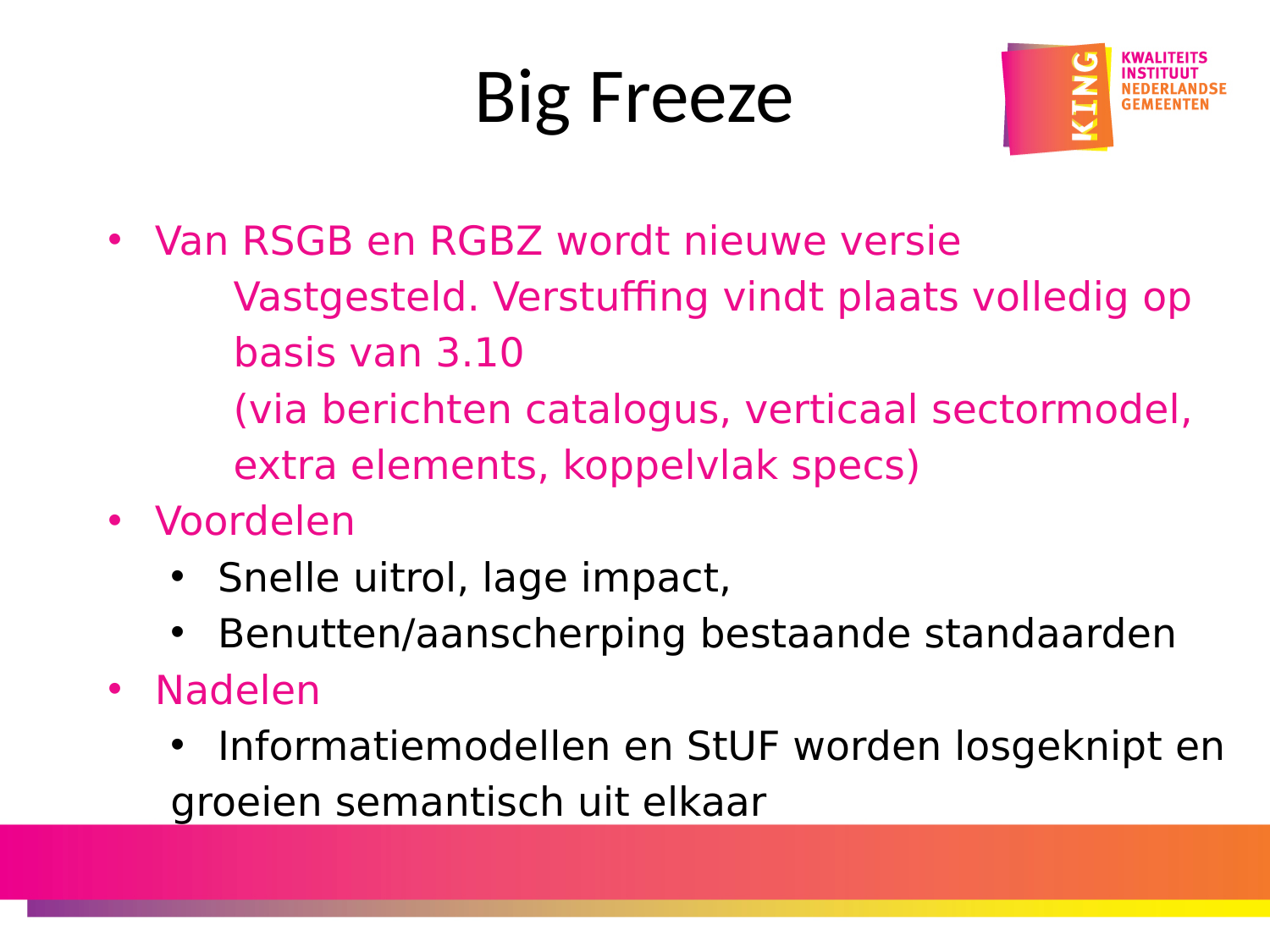

# Big Freeze
Van RSGB en RGBZ wordt nieuwe versie
	Vastgesteld. Verstuffing vindt plaats volledig op
	basis van 3.10
	(via berichten catalogus, verticaal sectormodel,
	extra elements, koppelvlak specs)
Voordelen
Snelle uitrol, lage impact,
Benutten/aanscherping bestaande standaarden
Nadelen
Informatiemodellen en StUF worden losgeknipt en
	groeien semantisch uit elkaar